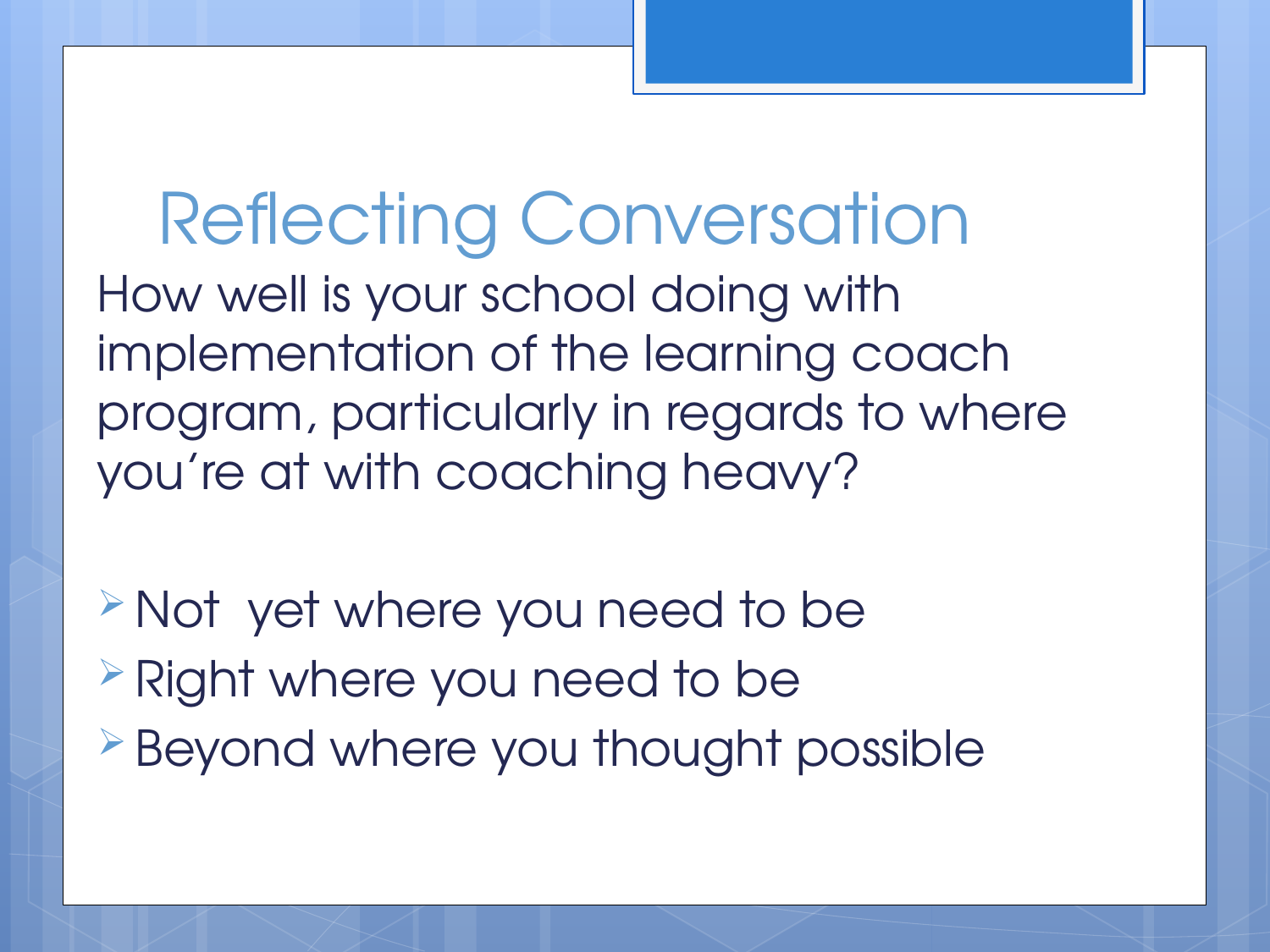

# Reflecting Conversation
How well is your school doing with implementation of the learning coach program, particularly in regards to where you’re at with coaching heavy?

Not  yet where you need to be
Right where you need to be
Beyond where you thought possible